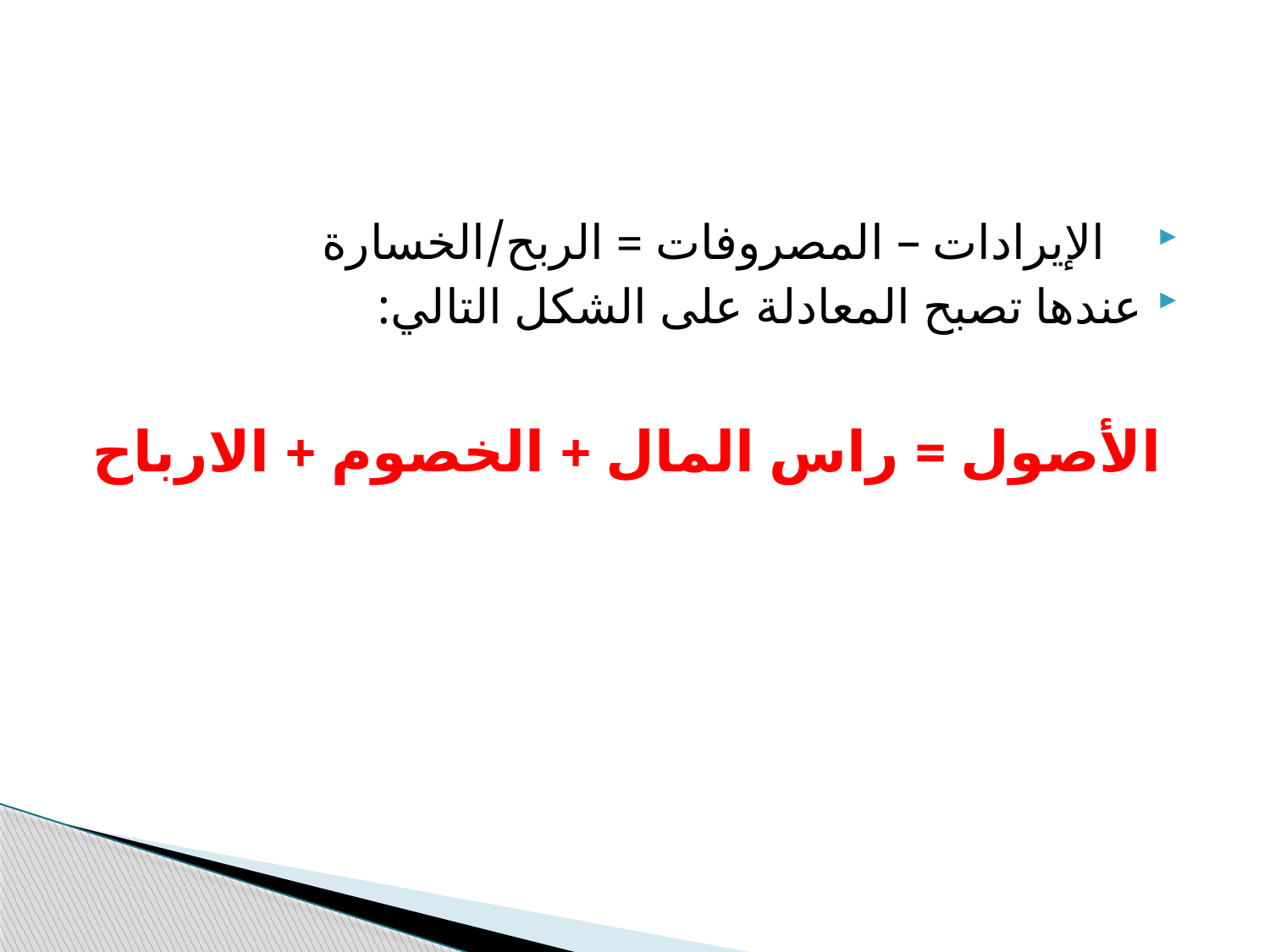

#
   الإيرادات – المصروفات = الربح/الخسارة
عندها تصبح المعادلة على الشكل التالي:

الأصول = راس المال + الخصوم + الارباح